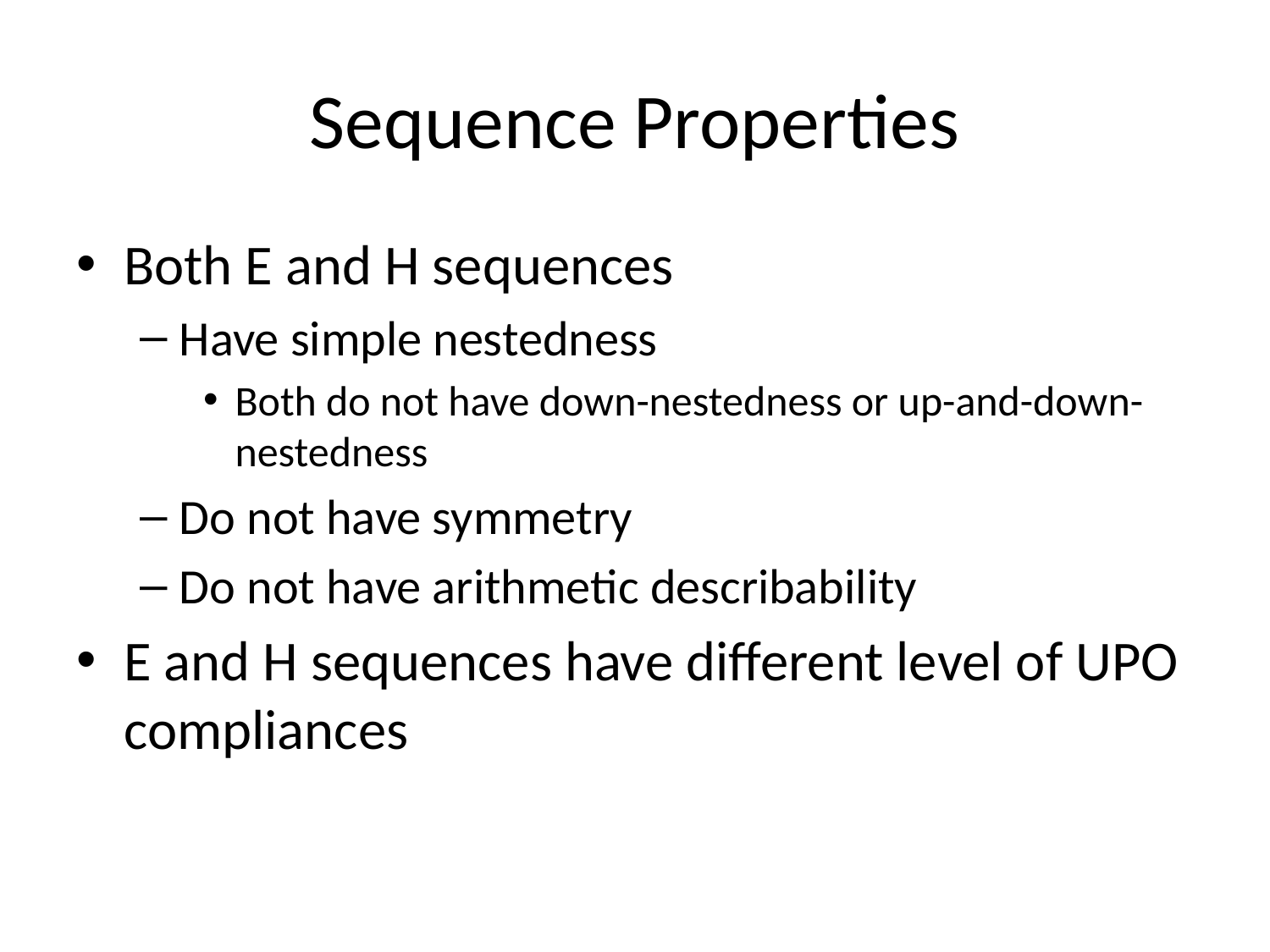

# Sequence Properties
Both E and H sequences
Have simple nestedness
Both do not have down-nestedness or up-and-down-nestedness
Do not have symmetry
Do not have arithmetic describability
E and H sequences have different level of UPO compliances